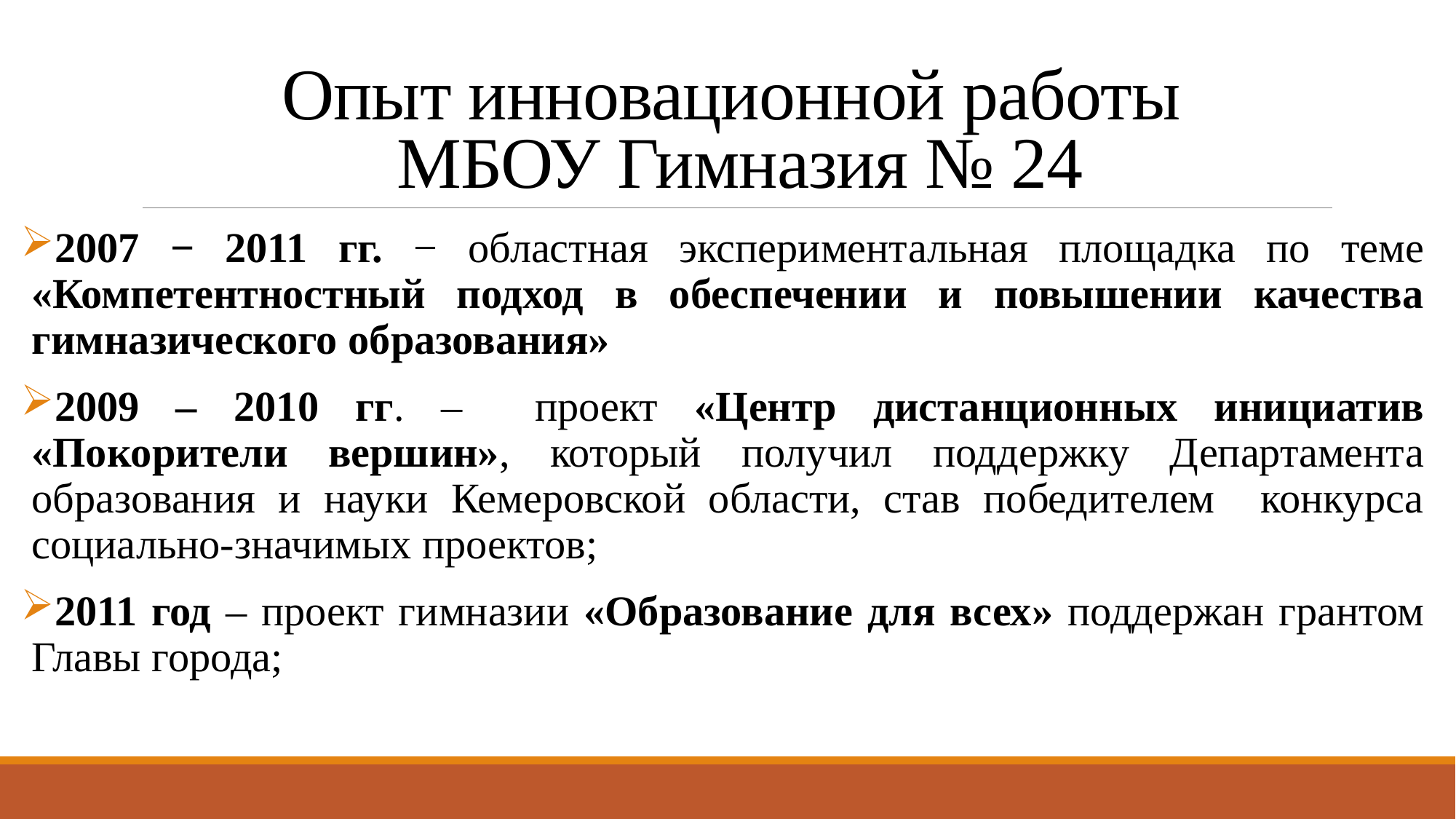

# Опыт инновационной работы МБОУ Гимназия № 24
2007 − 2011 гг. − областная экспериментальная площадка по теме «Компетентностный подход в обеспечении и повышении качества гимназического образования»
2009 – 2010 гг. –  проект «Центр дистанционных инициатив «Покорители вершин», который получил поддержку Департамента образования и науки Кемеровской области, став победителем  конкурса социально-значимых проектов;
2011 год – проект гимназии «Образование для всех» поддержан грантом Главы города;